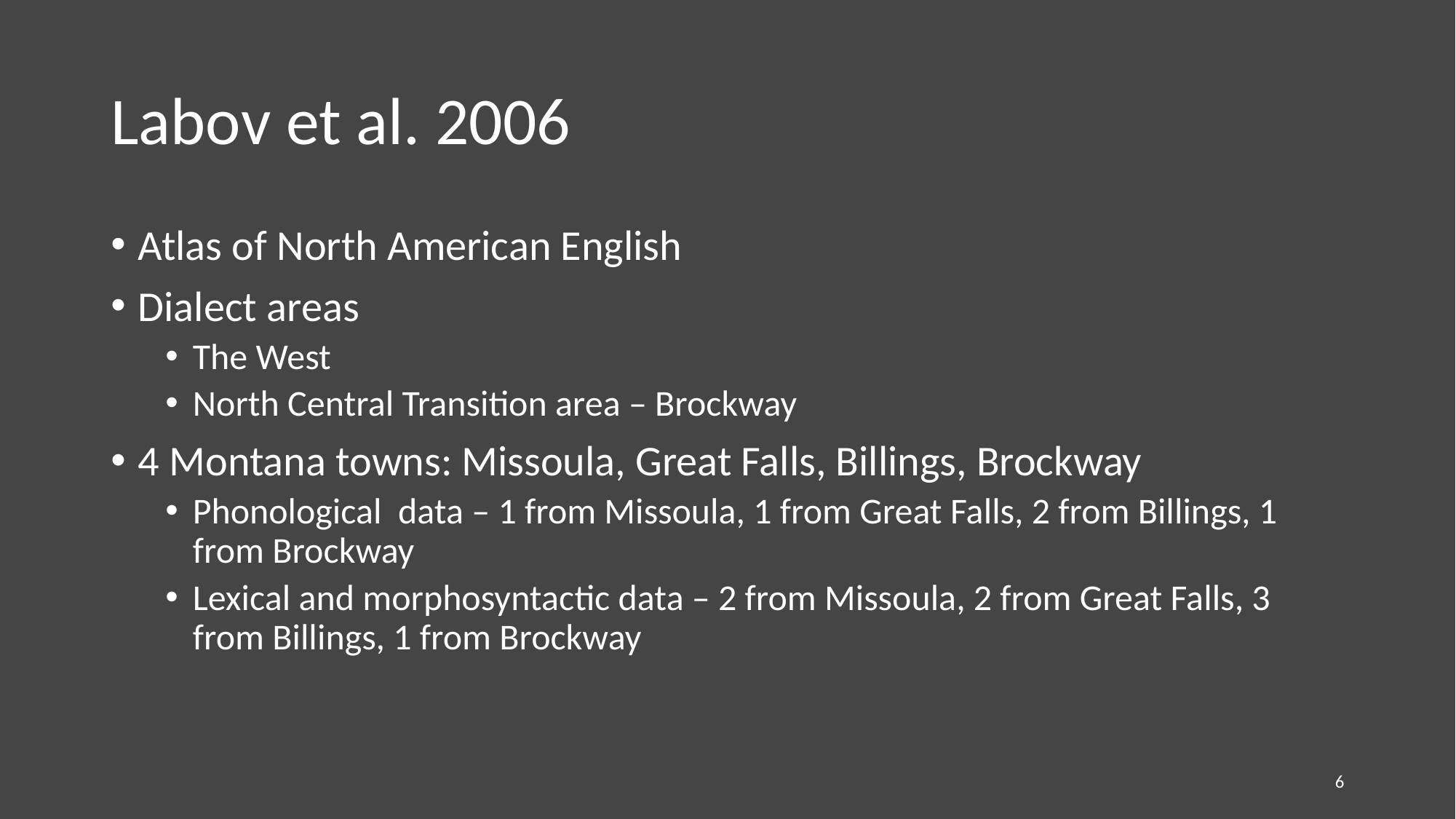

# Labov et al. 2006
Atlas of North American English
Dialect areas
The West
North Central Transition area – Brockway
4 Montana towns: Missoula, Great Falls, Billings, Brockway
Phonological  data – 1 from Missoula, 1 from Great Falls, 2 from Billings, 1 from Brockway
Lexical and morphosyntactic data – 2 from Missoula, 2 from Great Falls, 3 from Billings, 1 from Brockway
6